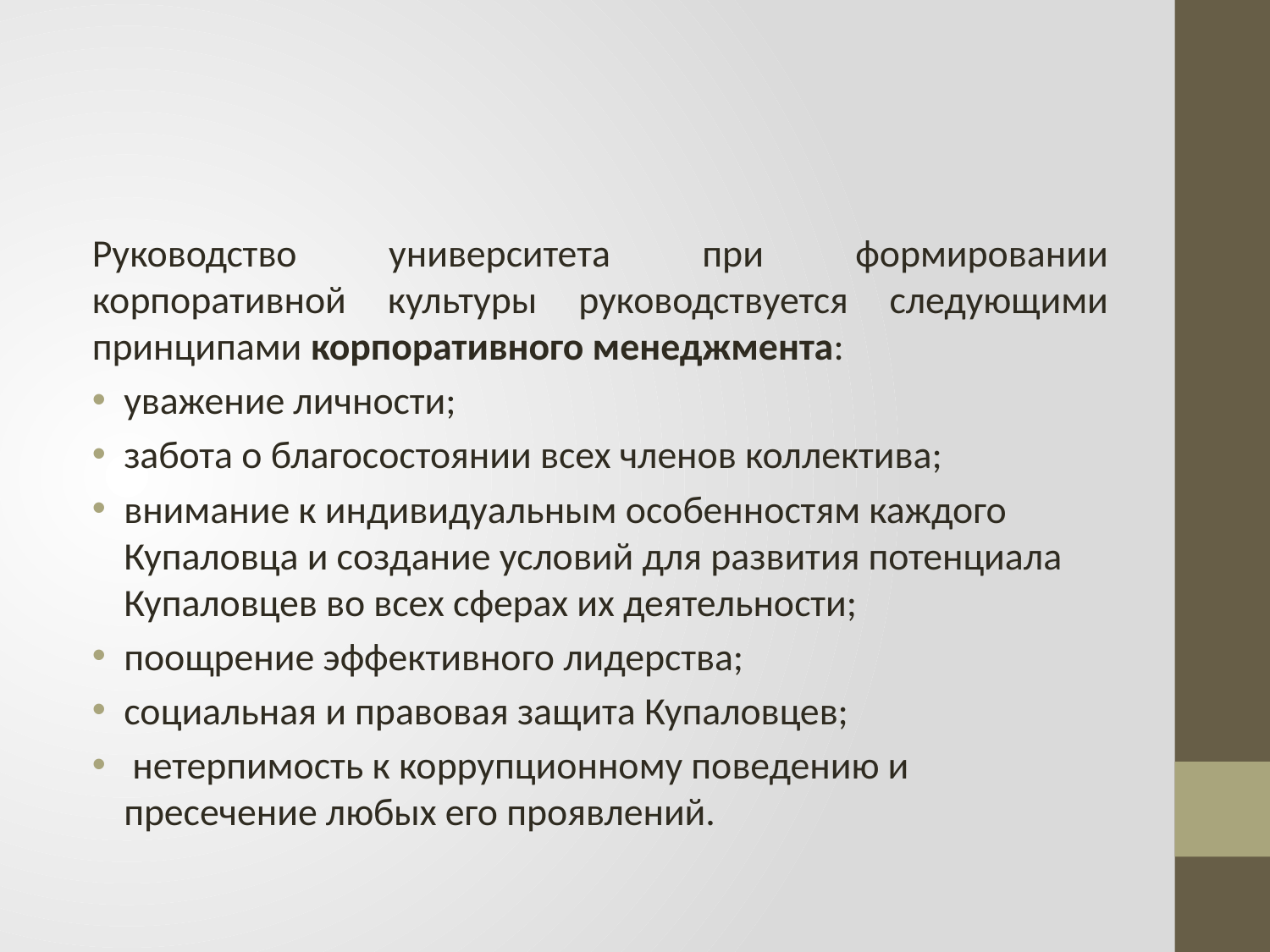

#
Руководство университета при формировании корпоративной культуры руководствуется следующими принципами корпоративного менеджмента:
уважение личности;
забота о благосостоянии всех членов коллектива;
внимание к индивидуальным особенностям каждого Купаловца и создание условий для развития потенциала Купаловцев во всех сферах их деятельности;
поощрение эффективного лидерства;
социальная и правовая защита Купаловцев;
 нетерпимость к коррупционному поведению и пресечение любых его проявлений.